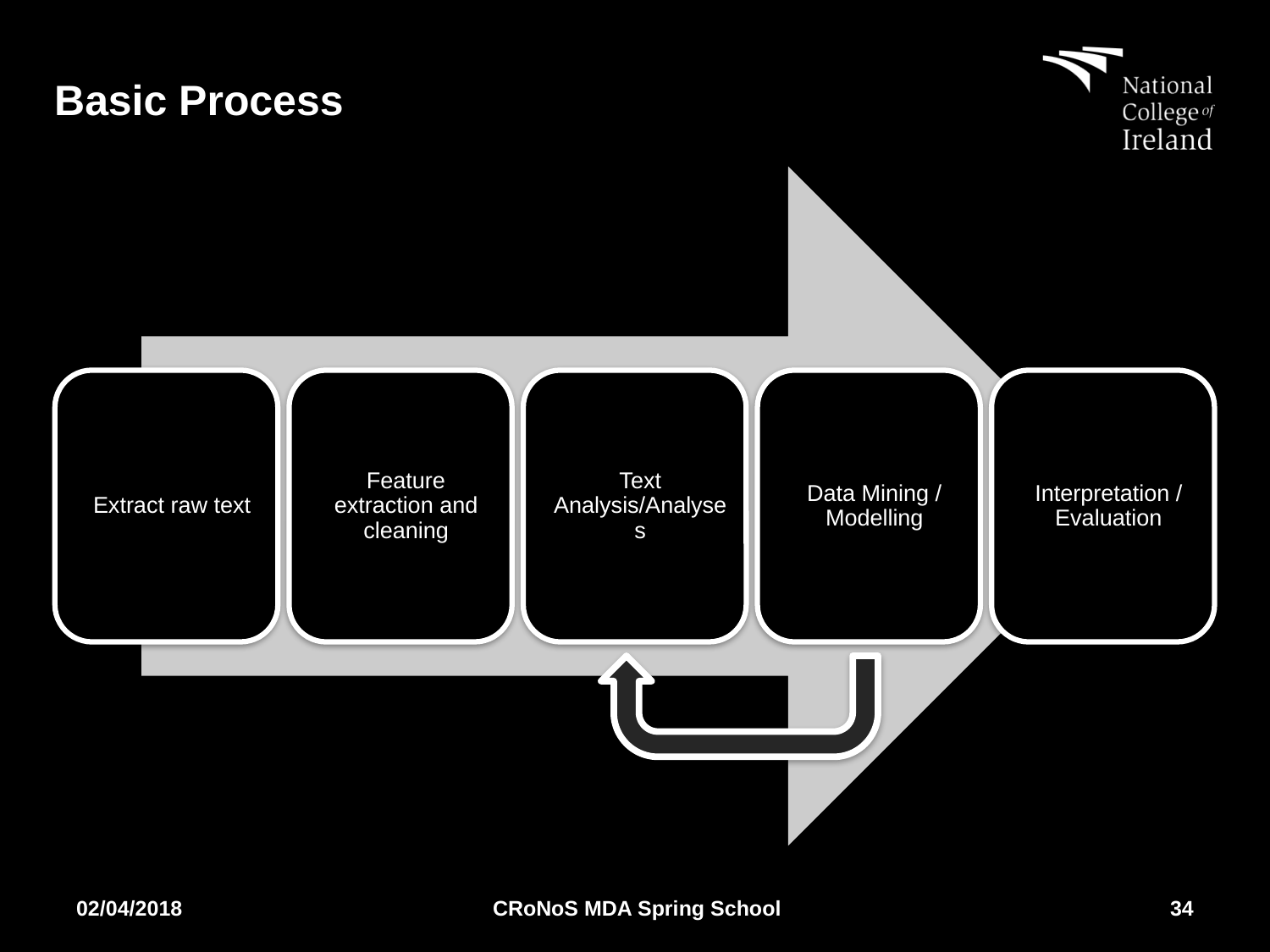

# Basic Process
Extract raw text
Feature extraction and cleaning
Text Analysis/Analyses
Data Mining / Modelling
Interpretation / Evaluation

02/04/2018
CRoNoS MDA Spring School
34